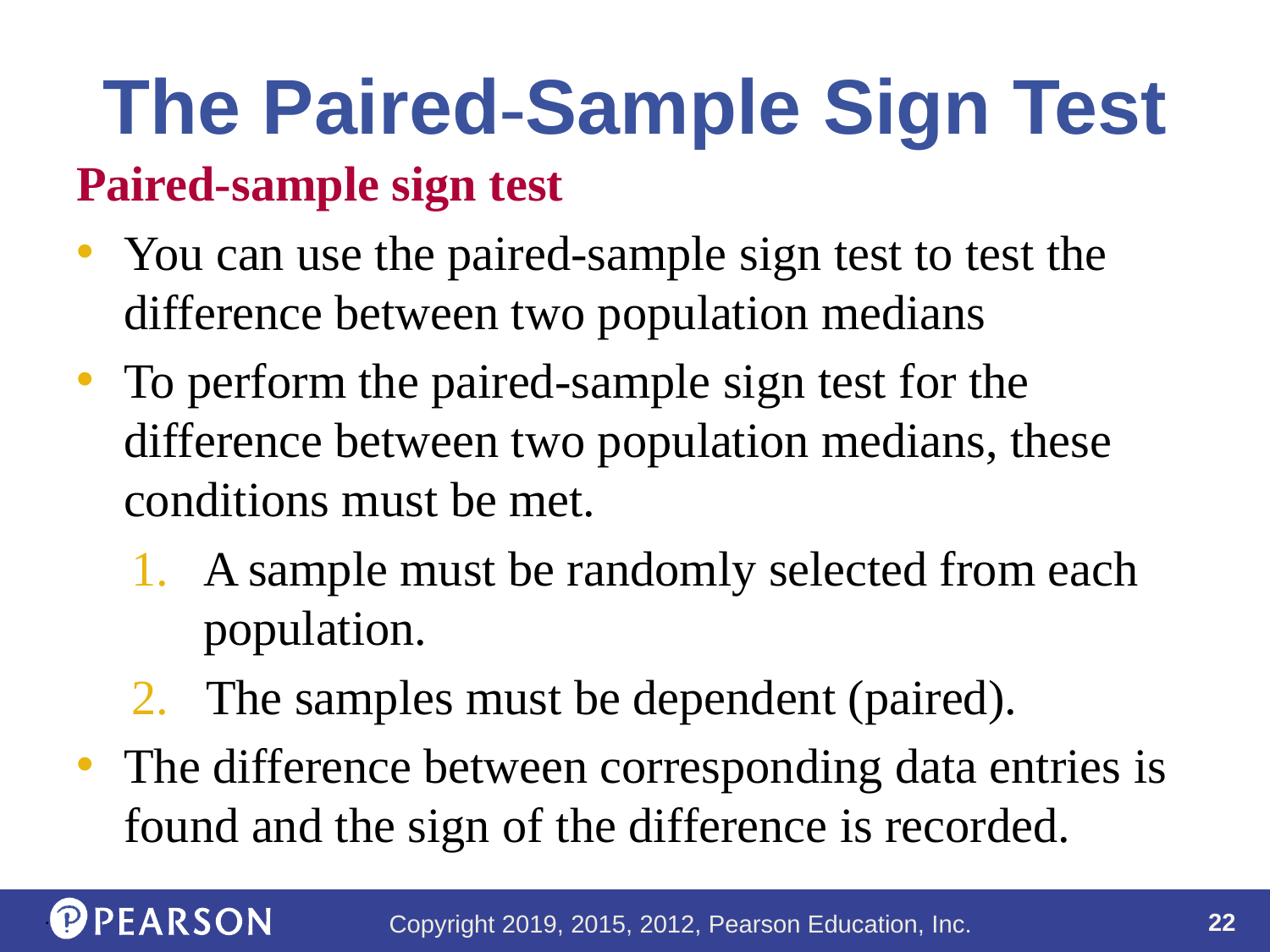

# The Paired-Sample Sign Test
Paired-sample sign test
You can use the paired-sample sign test to test the difference between two population medians
To perform the paired-sample sign test for the difference between two population medians, these conditions must be met.
A sample must be randomly selected from each population.
The samples must be dependent (paired).
The difference between corresponding data entries is found and the sign of the difference is recorded.

.